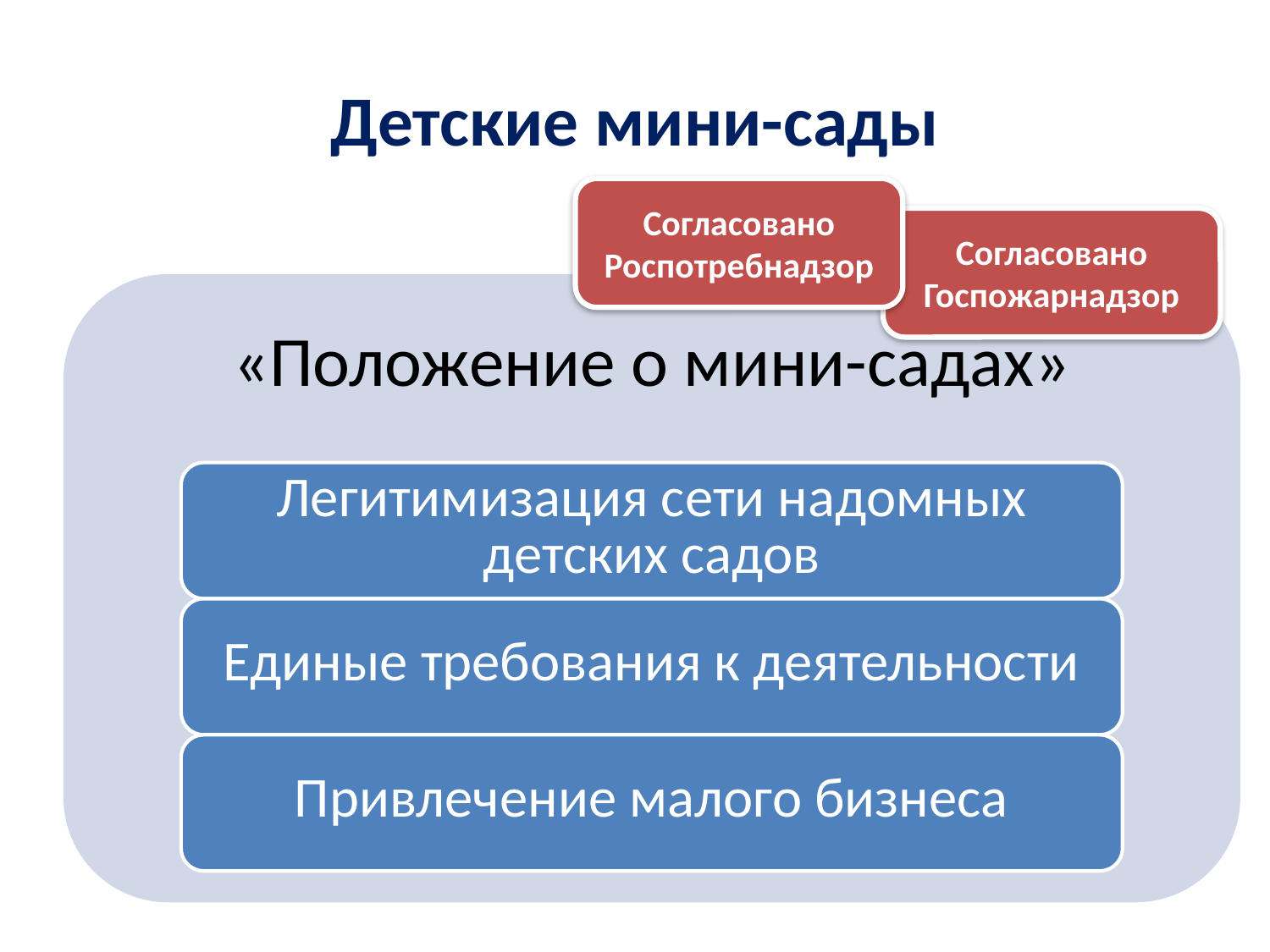

# Детские мини-сады
Согласовано
Роспотребнадзор
Согласовано
Госпожарнадзор
«Положение о мини-садах»
Легитимизация сети надомных детских садов
Привлечение малого бизнеса
Единые требования к деятельности